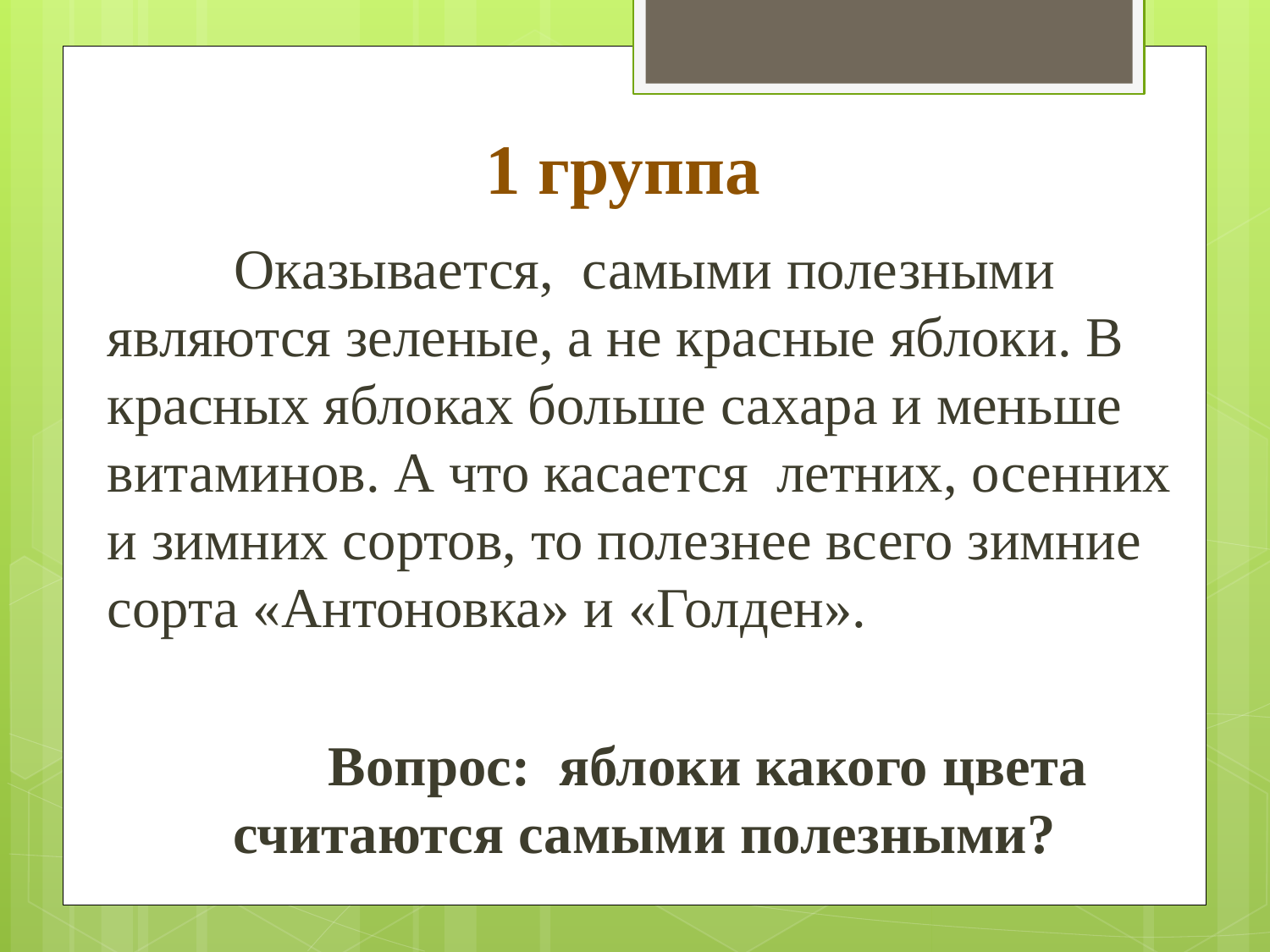

# 1 группа
	Оказывается,  самыми полезными являются зеленые, а не красные яблоки. В красных яблоках больше сахара и меньше витаминов. А что касается  летних, осенних и зимних сортов, то полезнее всего зимние сорта «Антоновка» и «Голден».

	Вопрос:  яблоки какого цвета считаются самыми полезными?